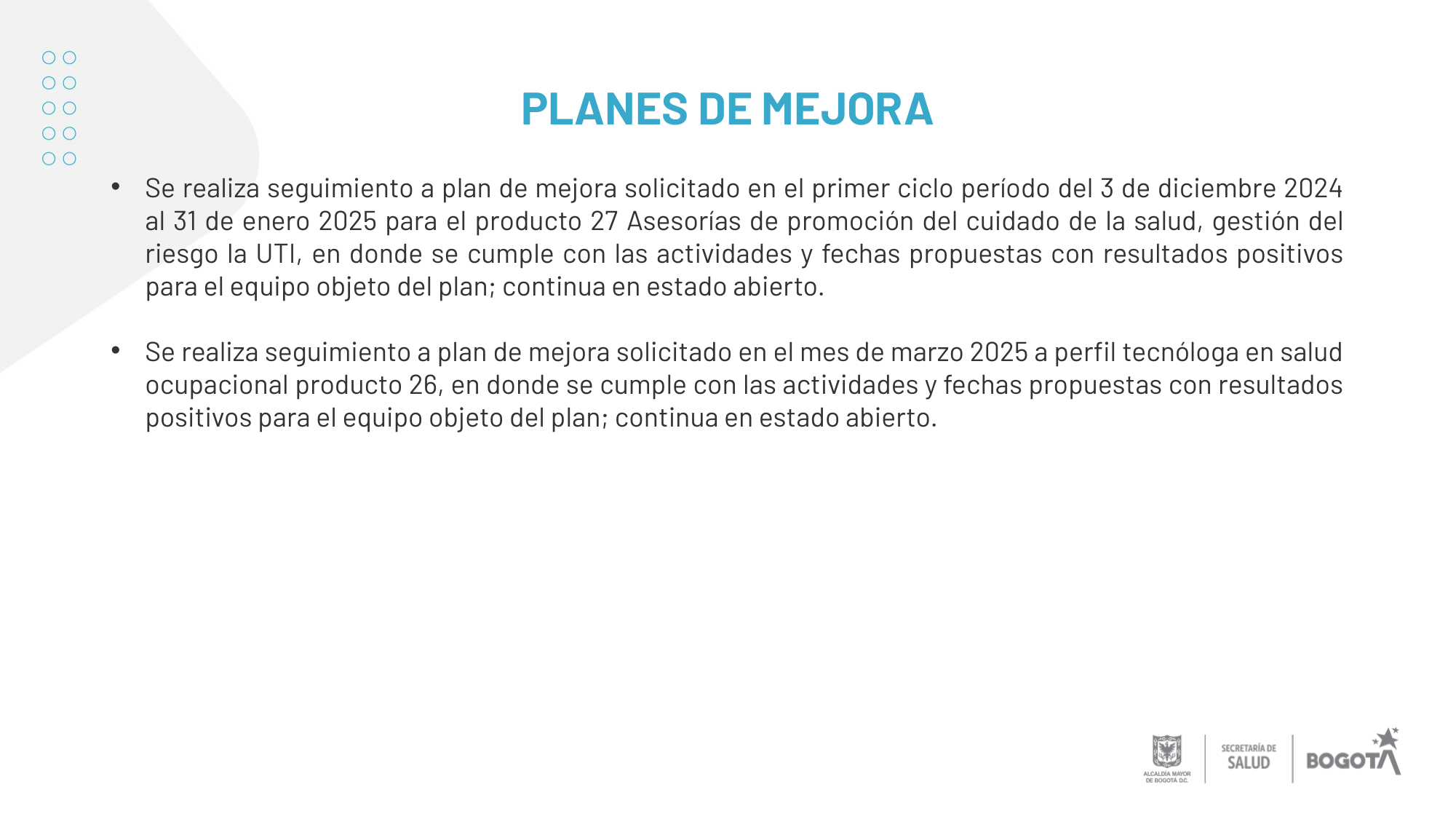

# PLANES DE MEJORA

Se realiza seguimiento a plan de mejora solicitado en el primer ciclo período del 3 de diciembre 2024 al 31 de enero 2025 para el producto 27 Asesorías de promoción del cuidado de la salud, gestión del riesgo la UTI, en donde se cumple con las actividades y fechas propuestas con resultados positivos para el equipo objeto del plan; continua en estado abierto.

Se realiza seguimiento a plan de mejora solicitado en el mes de marzo 2025 a perfil tecnóloga en salud ocupacional producto 26, en donde se cumple con las actividades y fechas propuestas con resultados positivos para el equipo objeto del plan; continua en estado abierto.